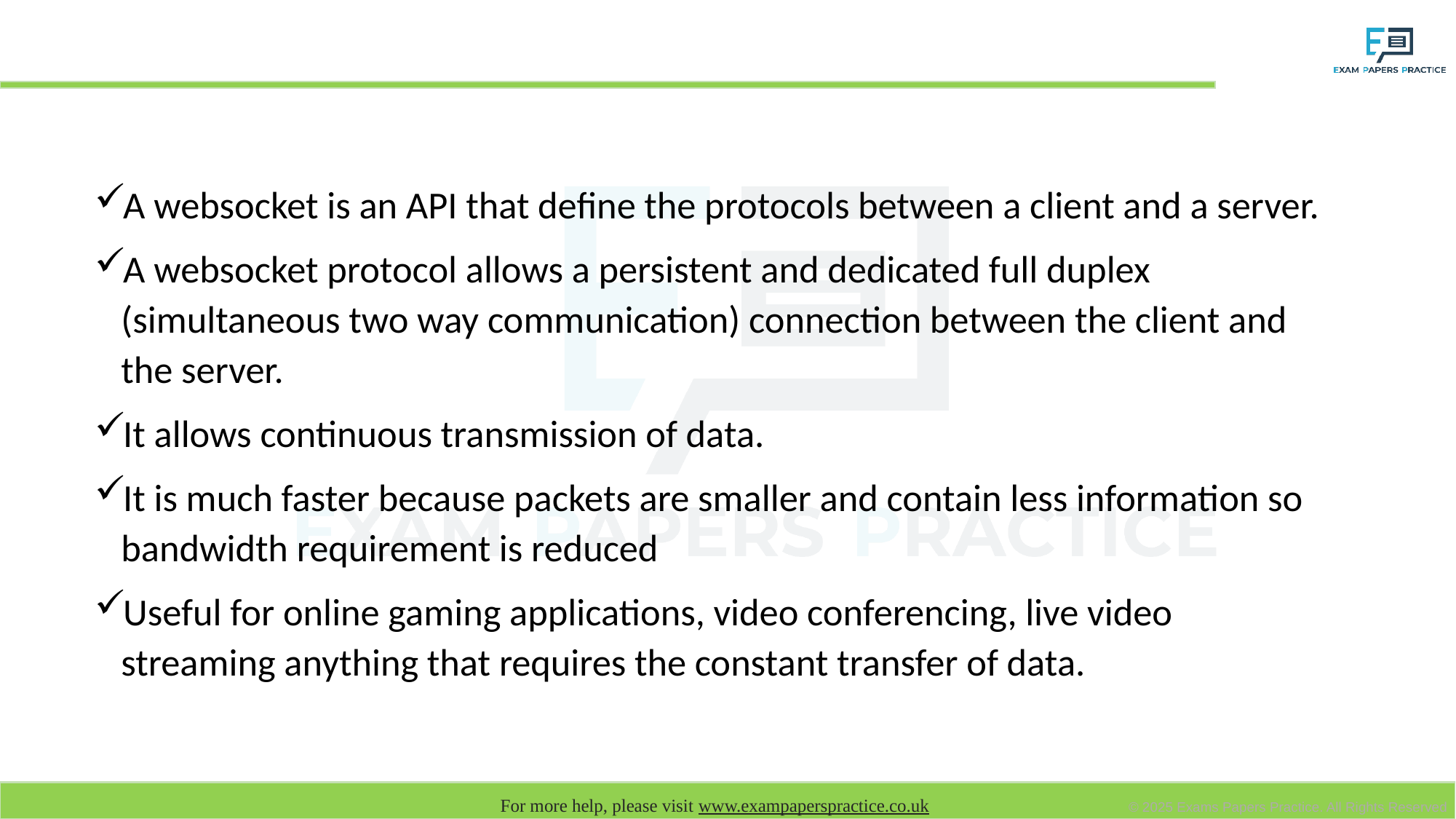

# Websocket
A websocket is an API that define the protocols between a client and a server.
A websocket protocol allows a persistent and dedicated full duplex (simultaneous two way communication) connection between the client and the server.
It allows continuous transmission of data.
It is much faster because packets are smaller and contain less information so bandwidth requirement is reduced
Useful for online gaming applications, video conferencing, live video streaming anything that requires the constant transfer of data.